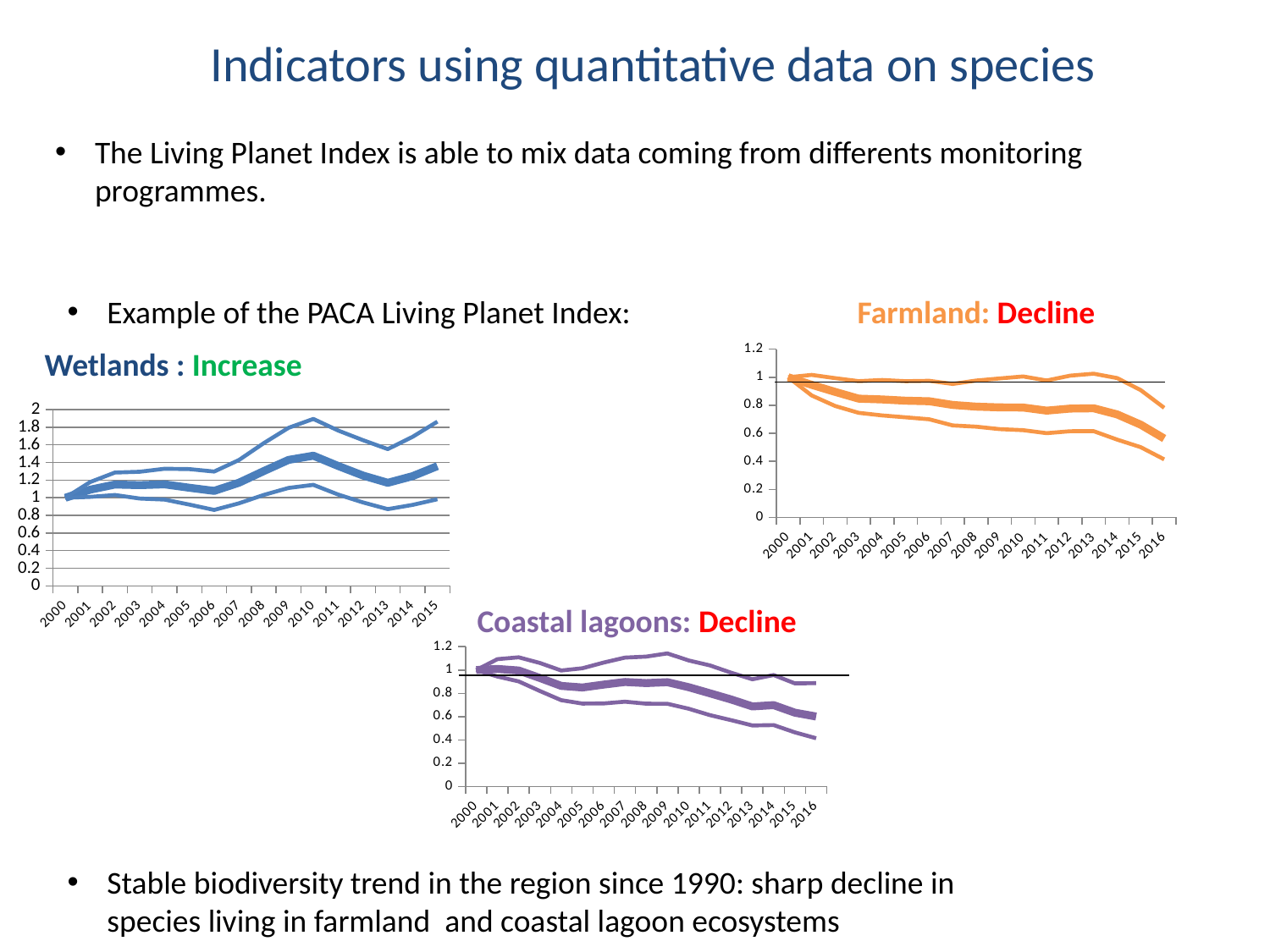

Indicators using quantitative data on species
The Living Planet Index is able to mix data coming from differents monitoring programmes.
Example of the PACA Living Planet Index:
Farmland: Decline

### Chart

| Category |  |  |  |
|---|---|---|---|
| 2000 | 1.0 | 1.0 | 1.0 |
| 2001 | 0.946362493832861 | 0.870481260093923 | 1.01678972044378 |
| 2002 | 0.895601969733712 | 0.795208336967016 | 0.993752309962756 |
| 2003 | 0.847564113559157 | 0.746115874105157 | 0.972226187949856 |
| 2004 | 0.841702527722793 | 0.727725710103496 | 0.980518902804362 |
| 2005 | 0.832847159979594 | 0.714249944332003 | 0.971949030216245 |
| 2006 | 0.82903784193127 | 0.700266864532397 | 0.974736229836282 |
| 2007 | 0.802628104419978 | 0.656462391642857 | 0.952502477963744 |
| 2008 | 0.790538107020946 | 0.647569424493574 | 0.976427906744808 |
| 2009 | 0.785035300959669 | 0.629818863859384 | 0.991535100558708 |
| 2010 | 0.783936344212005 | 0.622321326698002 | 1.00596226539945 |
| 2011 | 0.762065303511145 | 0.600957926192027 | 0.976868317846739 |
| 2012 | 0.776414896959788 | 0.615007015541498 | 1.01164787566824 |
| 2013 | 0.77880673962759 | 0.615322492886839 | 1.02548005268123 |
| 2014 | 0.734934807665905 | 0.555017739917824 | 0.994023190422873 |
| 2015 | 0.661677186425018 | 0.501053318927757 | 0.908390199672835 |
| 2016 | 0.562812368193068 | 0.413860177804301 | 0.781696422270829 |
 Wetlands : Increase

### Chart

| Category |  |  |  |
|---|---|---|---|
| 2000 | 1.0 | 1.0 | 1.0 |
| 2001 | 1.09152556731006 | 1.00969933806378 | 1.17752123237148 |
| 2002 | 1.1500689668701 | 1.03154203035008 | 1.28587572932555 |
| 2003 | 1.1428463879552 | 0.991180784614011 | 1.29512789424376 |
| 2004 | 1.15203392796287 | 0.979502815719935 | 1.32865458878569 |
| 2005 | 1.11365208346511 | 0.922427709898824 | 1.32501411502254 |
| 2006 | 1.07796870160587 | 0.862149345749722 | 1.29734201064027 |
| 2007 | 1.17013957774511 | 0.936990758272289 | 1.42747779327391 |
| 2008 | 1.30241947351615 | 1.03206954497666 | 1.61920096778577 |
| 2009 | 1.42939197867489 | 1.11150303864791 | 1.79294624458865 |
| 2010 | 1.47671716518217 | 1.1465021192761 | 1.89381748553558 |
| 2011 | 1.36037385659918 | 1.03679549783382 | 1.76257565540905 |
| 2012 | 1.25166396399439 | 0.947162457413409 | 1.65284253854621 |
| 2013 | 1.16983664251583 | 0.871365048264704 | 1.55176513396041 |
| 2014 | 1.2452176196639 | 0.919134610403458 | 1.69069347067053 |
| 2015 | 1.35866444024539 | 0.98353226884074 | 1.86307980370075 |
Coastal lagoons: Decline

### Chart

| Category |  |  |  |
|---|---|---|---|
| 2000 | 1.0 | 1.0 | 1.0 |
| 2001 | 1.00934386407899 | 0.944159631020405 | 1.09337062601533 |
| 2002 | 0.996188221094654 | 0.90237075977771 | 1.10935631690921 |
| 2003 | 0.93163299072207 | 0.819950638482827 | 1.06052889607486 |
| 2004 | 0.864136194327876 | 0.741110534200854 | 0.996253450064566 |
| 2005 | 0.850322214804852 | 0.712215364900622 | 1.01558139885662 |
| 2006 | 0.874933781145604 | 0.713598244149434 | 1.0642626353276 |
| 2007 | 0.89746985358506 | 0.728435357906518 | 1.10684373169927 |
| 2008 | 0.887903879644589 | 0.711317774459776 | 1.1154213225214 |
| 2009 | 0.895556329332845 | 0.710614181032241 | 1.14284384732036 |
| 2010 | 0.852968830873299 | 0.667911307854076 | 1.08235904116707 |
| 2011 | 0.800317025754512 | 0.613019320428602 | 1.0398586565361 |
| 2012 | 0.747255428638158 | 0.569682408647651 | 0.977233632938847 |
| 2013 | 0.687705413537905 | 0.524415339012082 | 0.920797968533983 |
| 2014 | 0.698844811783304 | 0.527639660113594 | 0.95702383489017 |
| 2015 | 0.633942190344354 | 0.465129264407669 | 0.885507219576529 |
| 2016 | 0.600915975531439 | 0.41418358911547 | 0.887468410940562 |
Stable biodiversity trend in the region since 1990: sharp decline in species living in farmland  and coastal lagoon ecosystems